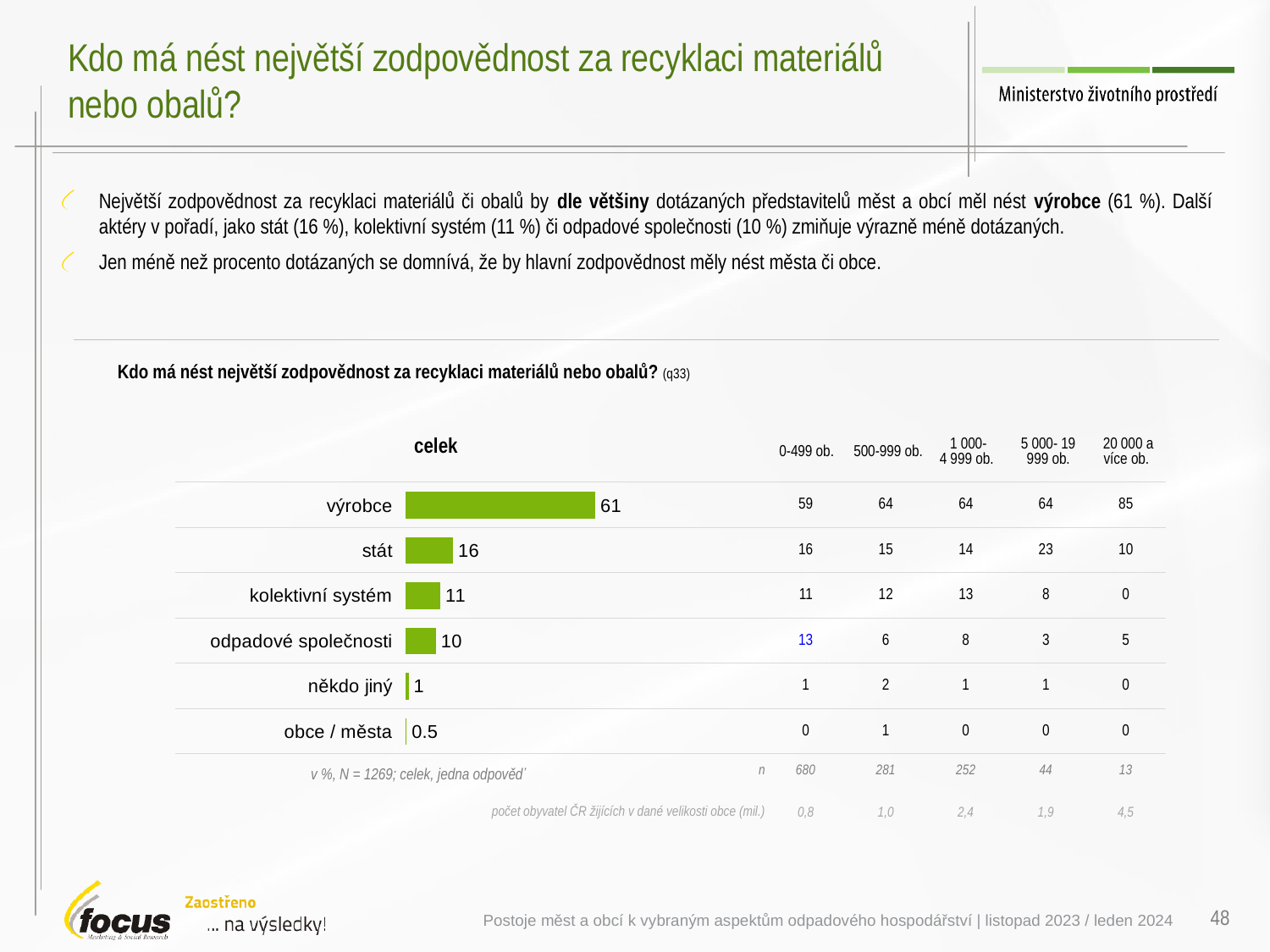

# Kdo má nést největší zodpovědnost za recyklaci materiálů nebo obalů?
Největší zodpovědnost za recyklaci materiálů či obalů by dle většiny dotázaných představitelů měst a obcí měl nést výrobce (61 %). Další aktéry v pořadí, jako stát (16 %), kolektivní systém (11 %) či odpadové společnosti (10 %) zmiňuje výrazně méně dotázaných.
Jen méně než procento dotázaných se domnívá, že by hlavní zodpovědnost měly nést města či obce.
Kdo má nést největší zodpovědnost za recyklaci materiálů nebo obalů? (q33)

|  | 0-499 ob. | 500-999 ob. | 1 000- 4 999 ob. | 5 000- 19 999 ob. | 20 000 a více ob. |
| --- | --- | --- | --- | --- | --- |
|  | 59 | 64 | 64 | 64 | 85 |
|  | 16 | 15 | 14 | 23 | 10 |
|  | 11 | 12 | 13 | 8 | 0 |
|  | 13 | 6 | 8 | 3 | 5 |
|  | 1 | 2 | 1 | 1 | 0 |
|  | 0 | 1 | 0 | 0 | 0 |
| n | 680 | 281 | 252 | 44 | 13 |
| počet obyvatel ČR žijících v dané velikosti obce (mil.) | 0,8 | 1,0 | 2,4 | 1,9 | 4,5 |
celek

### Chart

| Category |  |
|---|---|
| výrobce | 61.44428455 |
| stát | 15.55225993 |
| kolektivní systém | 11.40223827 |
| odpadové společnosti | 9.935699804 |
| někdo jiný | 1.165688748 |
| obce / města | 0.499828704 |
v %, N = 1269; celek, jedna odpověď